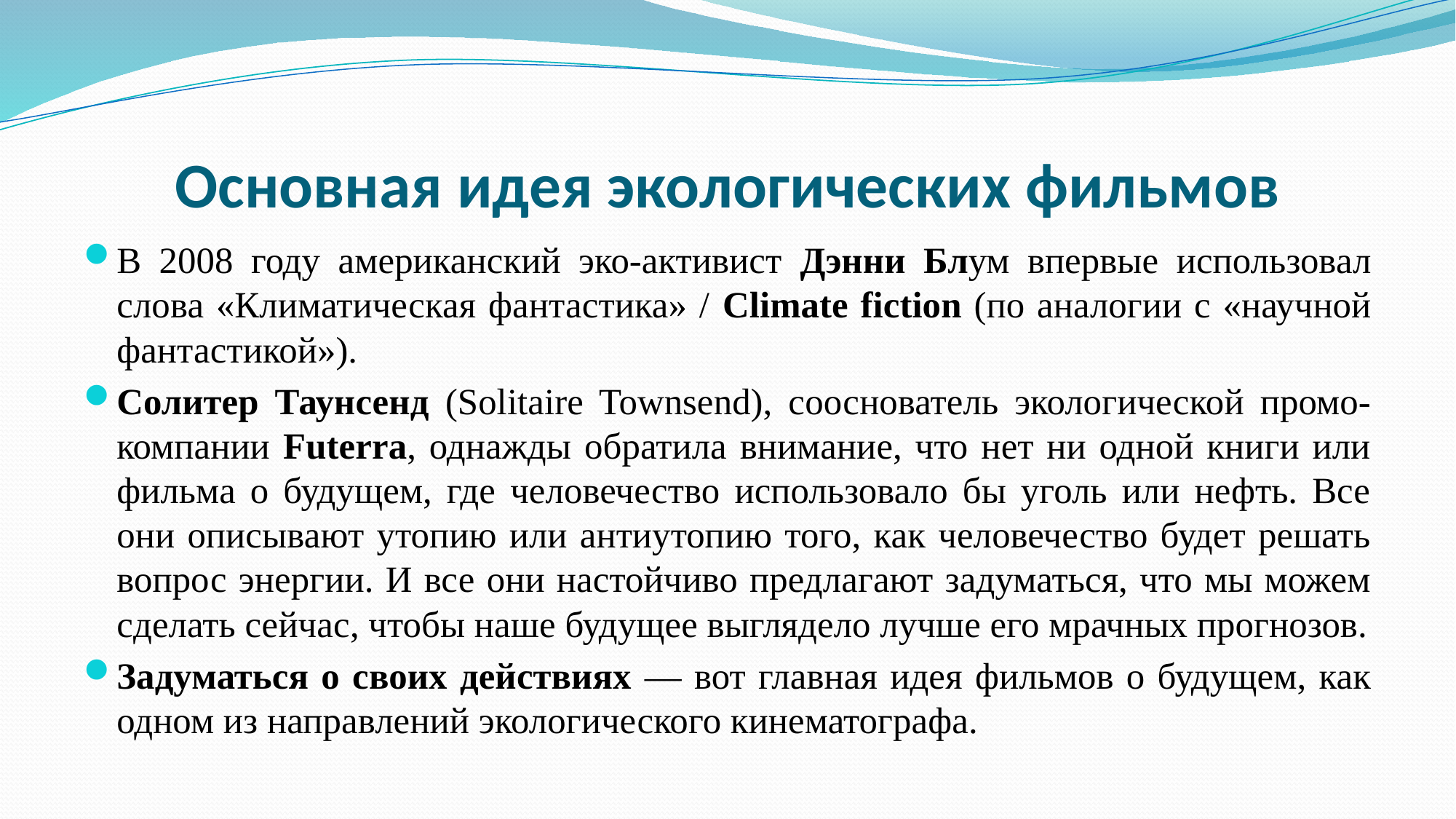

# Основная идея экологических фильмов
В 2008 году американский эко-активист Дэнни Блум впервые использовал слова «Климатическая фантастика» / Climate fiction (по аналогии с «научной фантастикой»).
Солитер Таунсенд (Solitaire Townsend), сооснователь экологической промо-компании Futerra, однажды обратила внимание, что нет ни одной книги или фильма о будущем, где человечество использовало бы уголь или нефть. Все они описывают утопию или антиутопию того, как человечество будет решать вопрос энергии. И все они настойчиво предлагают задуматься, что мы можем сделать сейчас, чтобы наше будущее выглядело лучше его мрачных прогнозов.
Задуматься о своих действиях — вот главная идея фильмов о будущем, как одном из направлений экологического кинематографа.